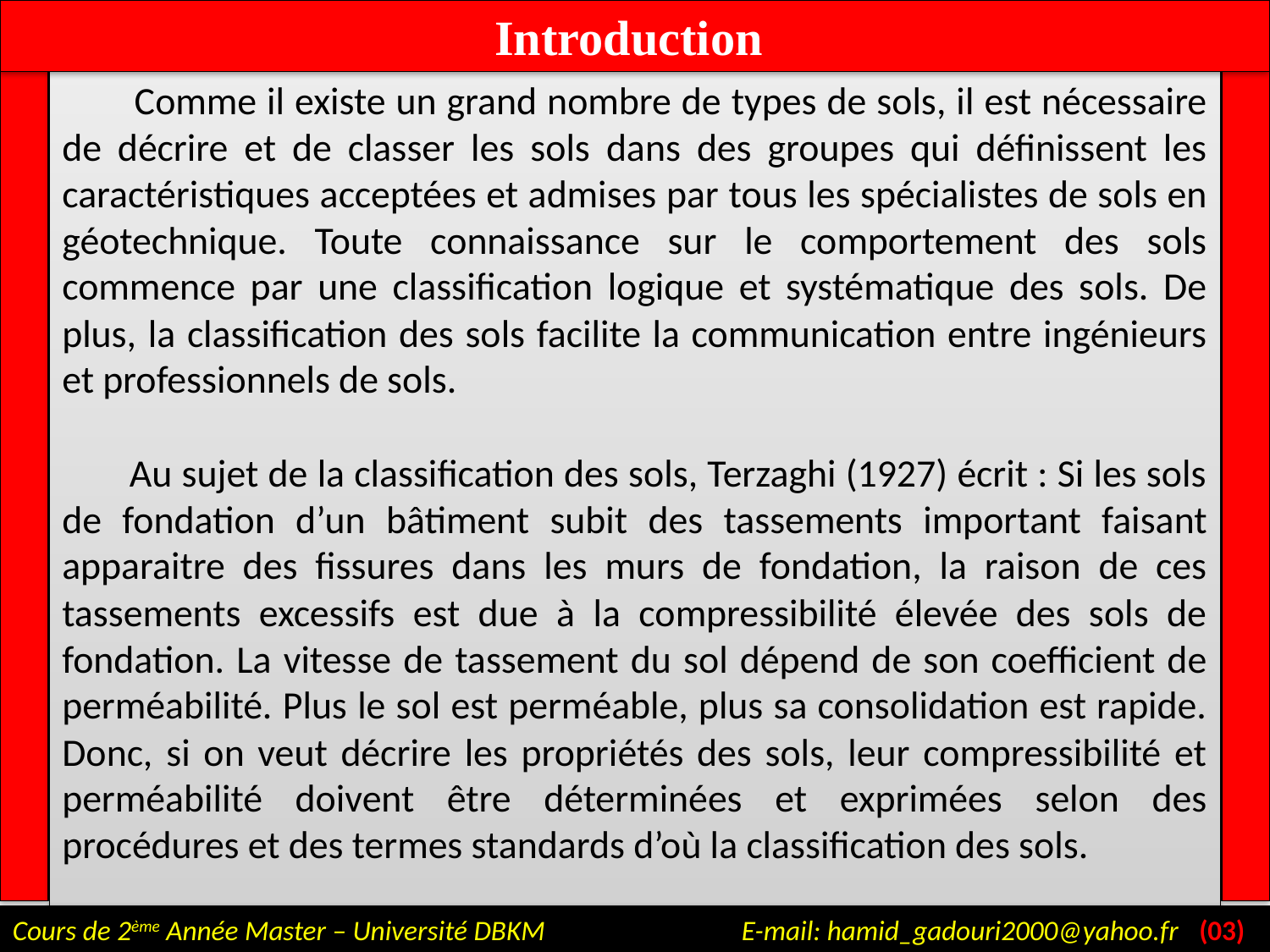

Introduction
       Comme il existe un grand nombre de types de sols, il est nécessaire de décrire et de classer les sols dans des groupes qui définissent les caractéristiques acceptées et admises par tous les spécialistes de sols en géotechnique. Toute connaissance sur le comportement des sols commence par une classification logique et systématique des sols. De plus, la classification des sols facilite la communication entre ingénieurs et professionnels de sols.

       Au sujet de la classification des sols, Terzaghi (1927) écrit : Si les sols de fondation d’un bâtiment subit des tassements important faisant apparaitre des fissures dans les murs de fondation, la raison de ces tassements excessifs est due à la compressibilité élevée des sols de fondation. La vitesse de tassement du sol dépend de son coefficient de perméabilité. Plus le sol est perméable, plus sa consolidation est rapide. Donc, si on veut décrire les propriétés des sols, leur compressibilité et perméabilité doivent être déterminées et exprimées selon des procédures et des termes standards d’où la classification des sols.

Cours de 2ème Année Master – Université DBKM                               E-mail: hamid_gadouri2000@yahoo.fr   (03)